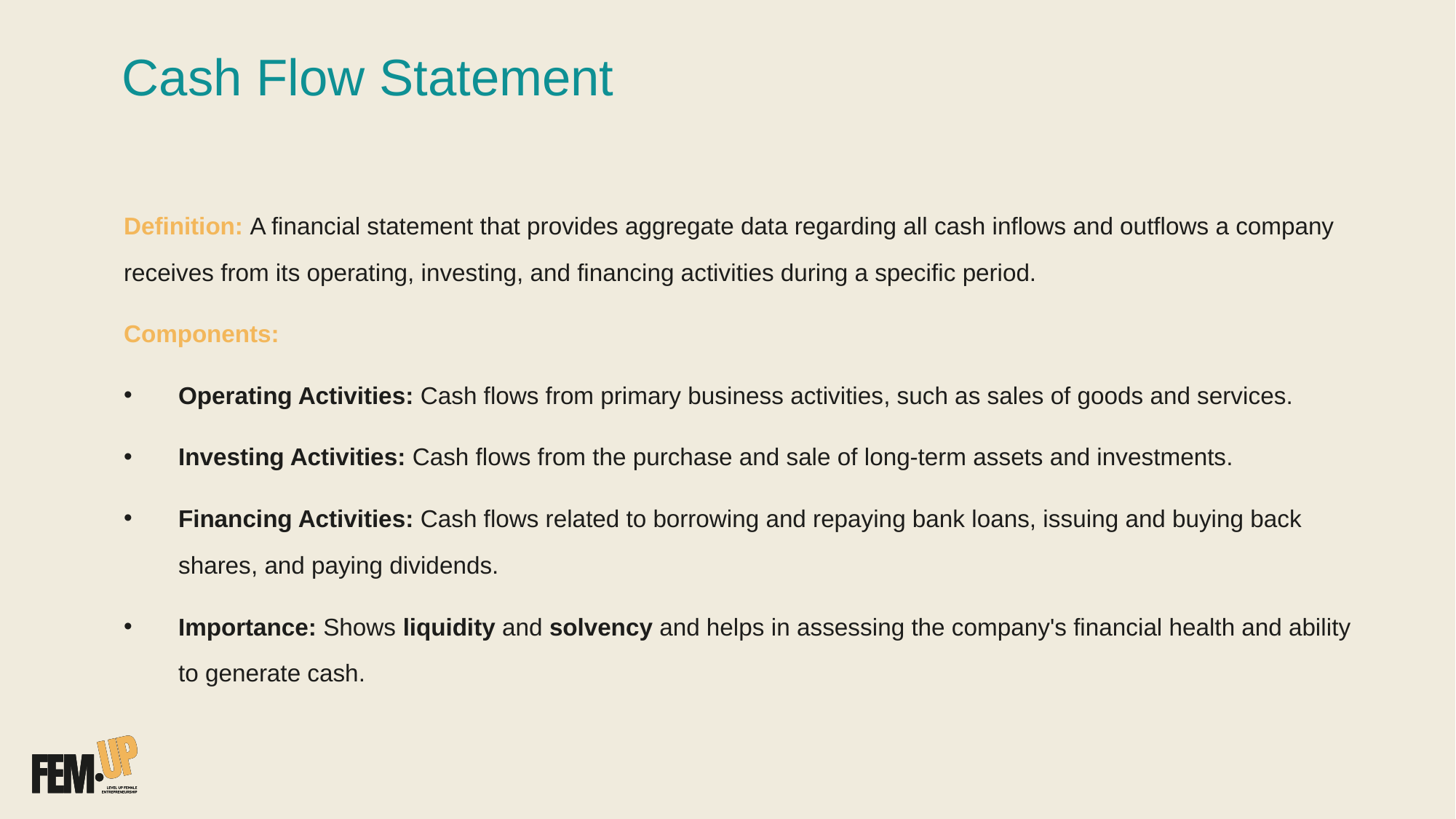

# Cash Flow Statement
Definition: A financial statement that provides aggregate data regarding all cash inflows and outflows a company receives from its operating, investing, and financing activities during a specific period.
Components:
Operating Activities: Cash flows from primary business activities, such as sales of goods and services.
Investing Activities: Cash flows from the purchase and sale of long-term assets and investments.
Financing Activities: Cash flows related to borrowing and repaying bank loans, issuing and buying back shares, and paying dividends.
Importance: Shows liquidity and solvency and helps in assessing the company's financial health and ability to generate cash.